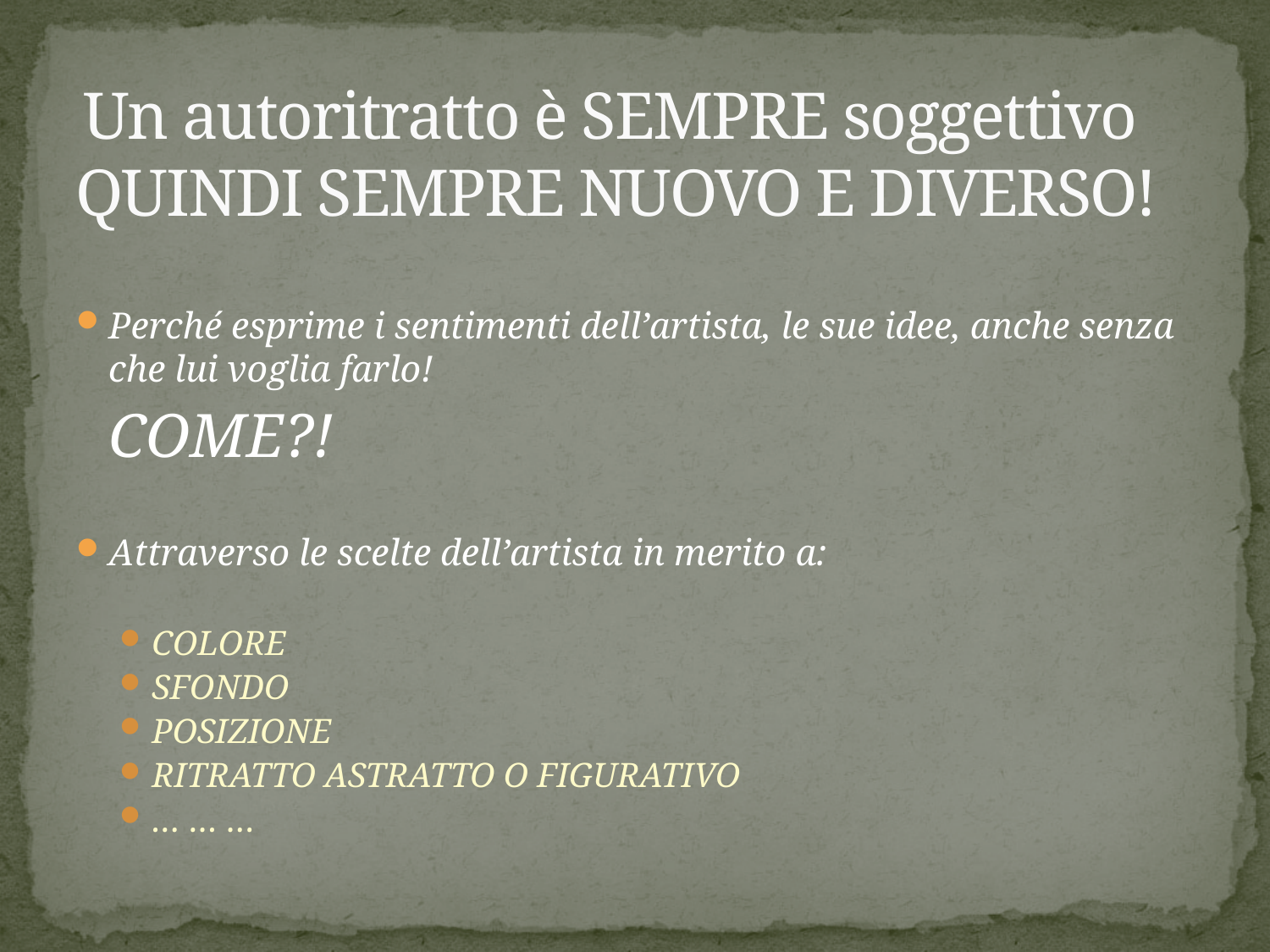

# Un autoritratto è SEMPRE soggettivo  QUINDI SEMPRE NUOVO E DIVERSO!
Perché esprime i sentimenti dell’artista, le sue idee, anche senza che lui voglia farlo!
					COME?!

Attraverso le scelte dell’artista in merito a:

COLORE
SFONDO
POSIZIONE
RITRATTO ASTRATTO O FIGURATIVO
… … …